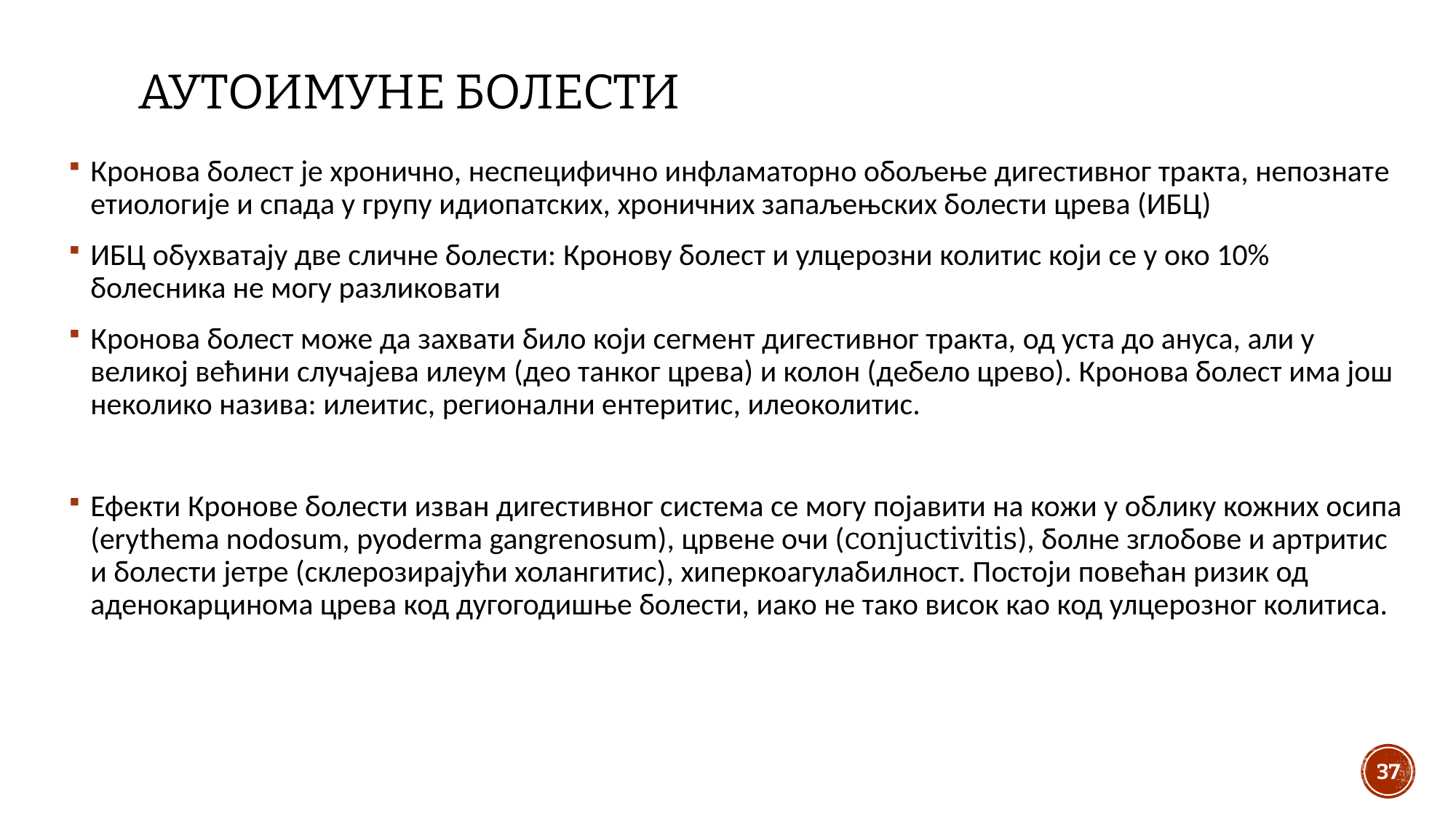

# Аутоимуне болести
Кронова болест је хронично, неспецифично инфламаторнo обољење дигестивног тракта, непознатe етиологије и спада у групу идиопатских, хроничних запаљењских болести црева (ИБЦ)
ИБЦ обухватају две сличне болести: Кронову болест и улцерозни колитис који се у око 10% болесника не могу разликовати
Кронова болест може да захвати било који сегмент дигестивног тракта, од уста до ануса, али у великој већини случајева илеум (део танког црева) и колон (дебело црево). Кронова болест има још неколико назива: илеитис, регионални ентеритис, илеоколитис.

Ефекти Кронове болести изван дигестивног система се могу појавити на кожи у облику кожних осипа (erythema nodosum, pyoderma gangrenosum), црвене очи (conjuctivitis), болне зглобове и артритис и болести јетре (склерозирајући холангитис), хиперкоагулабилност. Постоји повећан ризик од аденокарцинома црева код дугогодишње болести, иако не тако висок као код улцерозног колитиса.

37